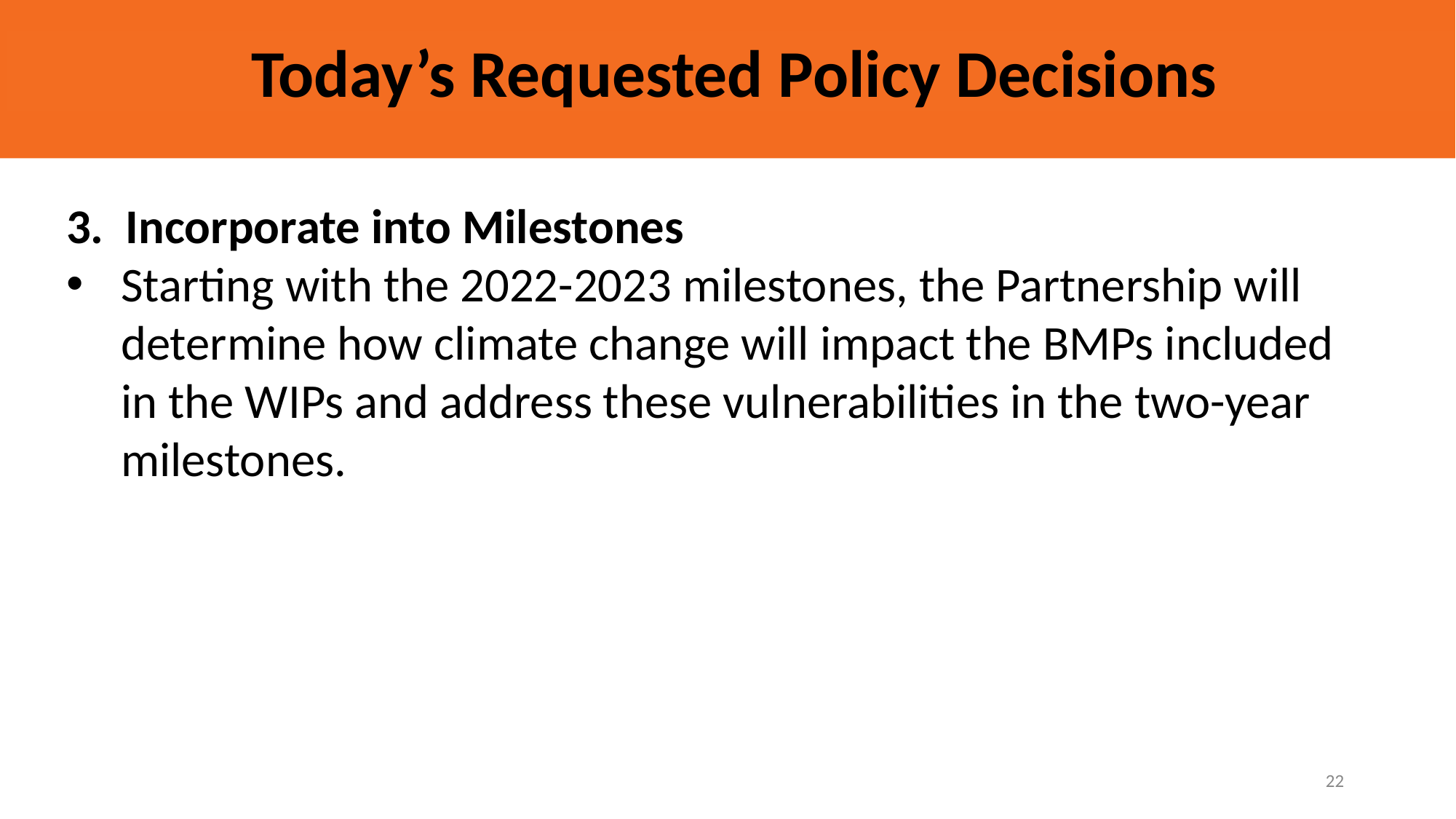

22
# Today’s Requested Policy Decisions
3.  Incorporate into Milestones
Starting with the 2022-2023 milestones, the Partnership will determine how climate change will impact the BMPs included in the WIPs and address these vulnerabilities in the two-year milestones.